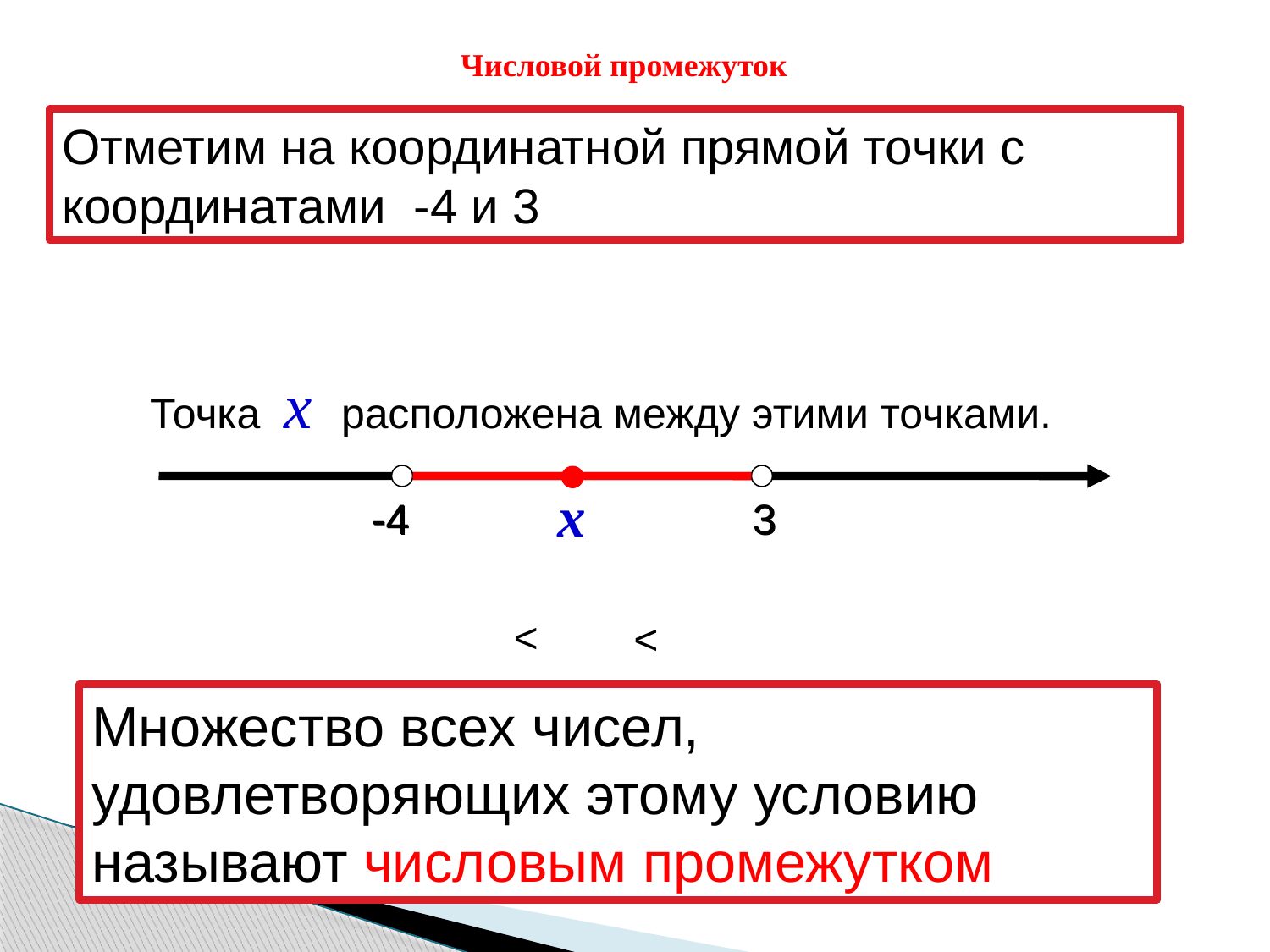

# Числовой промежуток
Отметим на координатной прямой точки с координатами  -4 и 3
Точка  х  расположена между этими точками.

х

-4
3
-4
3
<
<
Множество всех чисел, удовлетворяющих этому условию
называют числовым промежутком